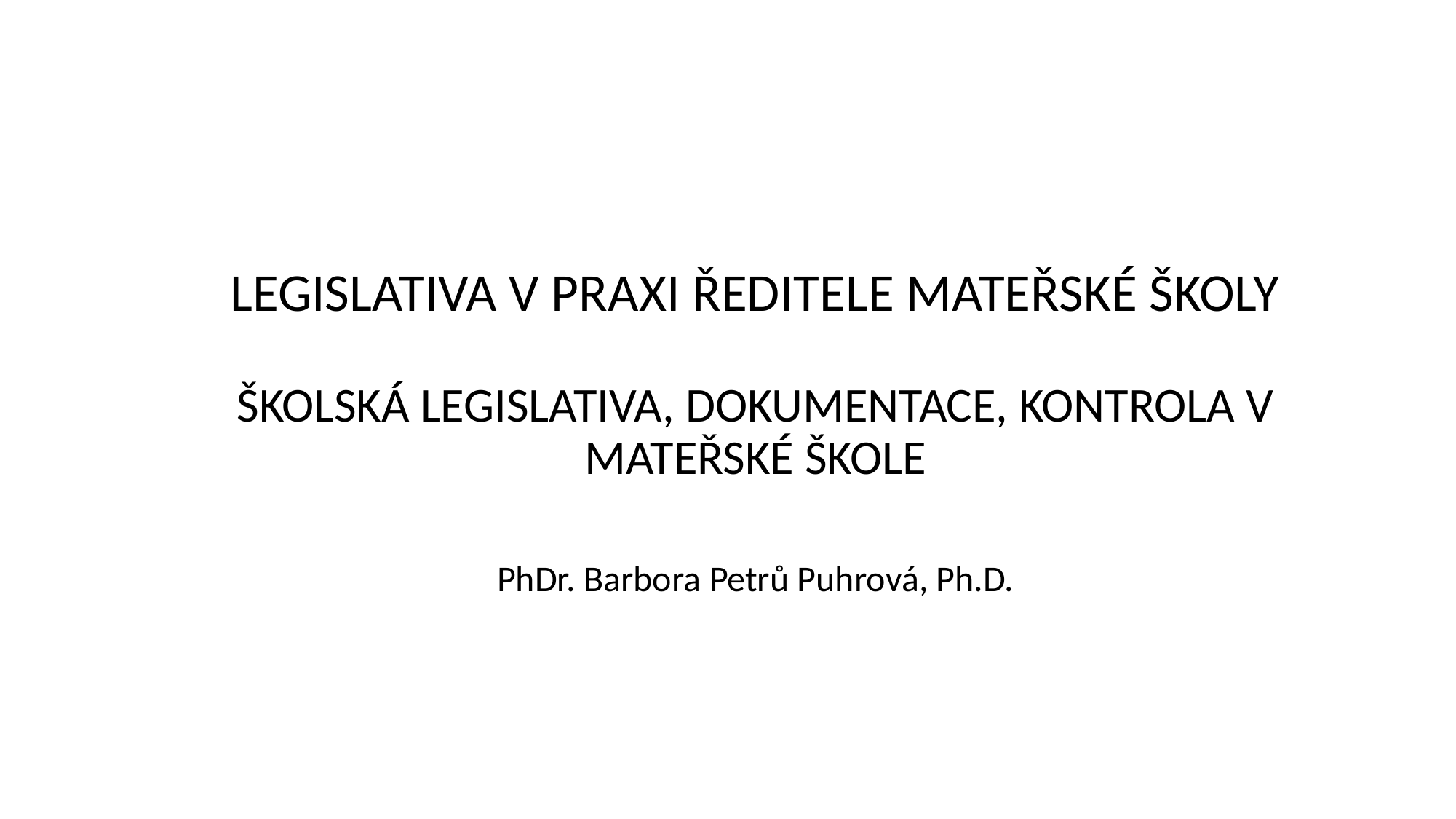

# LEGISLATIVA V PRAXI ŘEDITELE MATEŘSKÉ ŠKOLY ŠKOLSKÁ LEGISLATIVA, DOKUMENTACE, KONTROLA V MATEŘSKÉ ŠKOLE
PhDr. Barbora Petrů Puhrová, Ph.D.